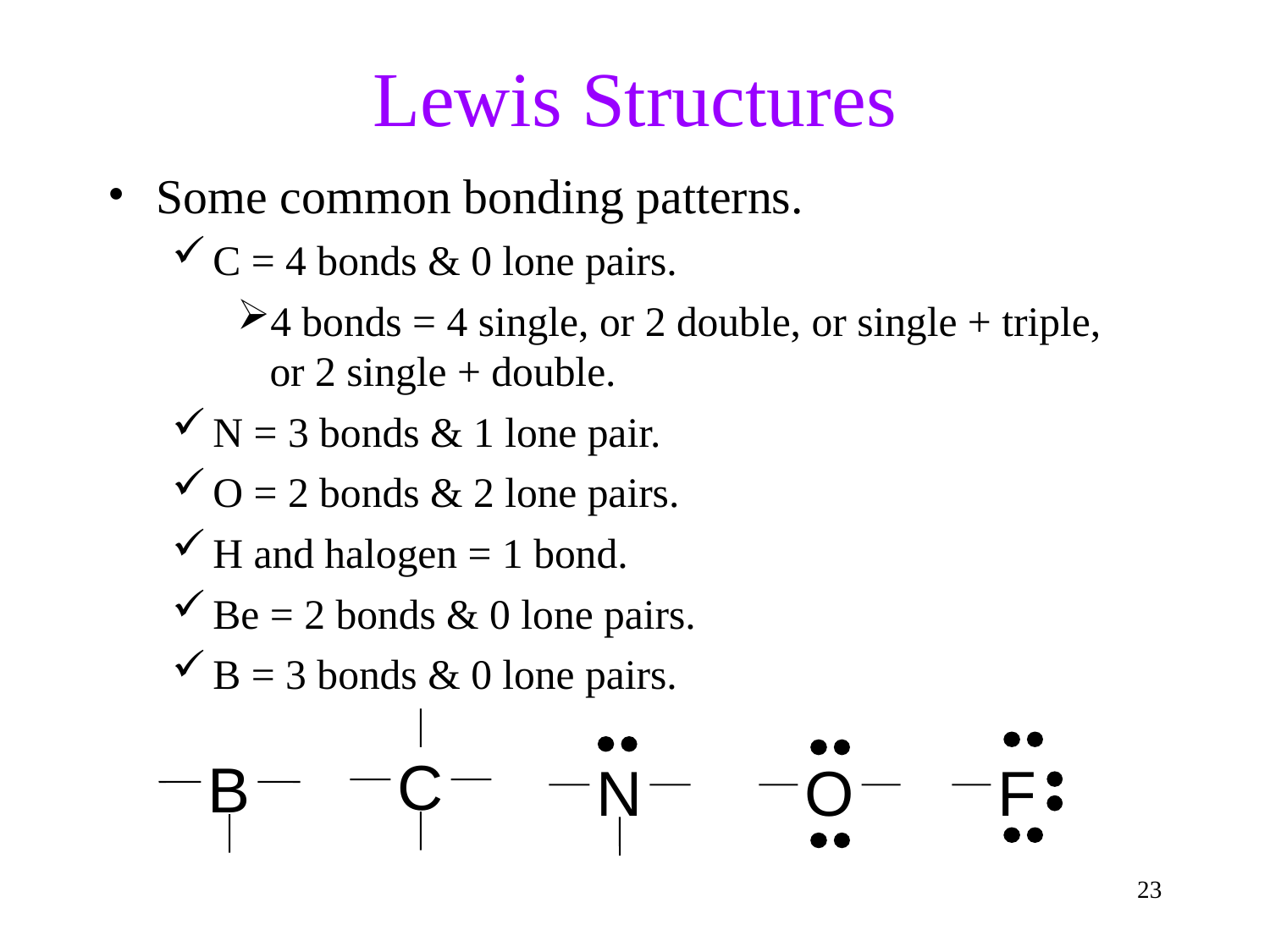

Lewis Structures
Some common bonding patterns.
C = 4 bonds & 0 lone pairs.
4 bonds = 4 single, or 2 double, or single + triple, or 2 single + double.
N = 3 bonds & 1 lone pair.
O = 2 bonds & 2 lone pairs.
H and halogen = 1 bond.
Be = 2 bonds & 0 lone pairs.
B = 3 bonds & 0 lone pairs.

C
B
N
O
F

23